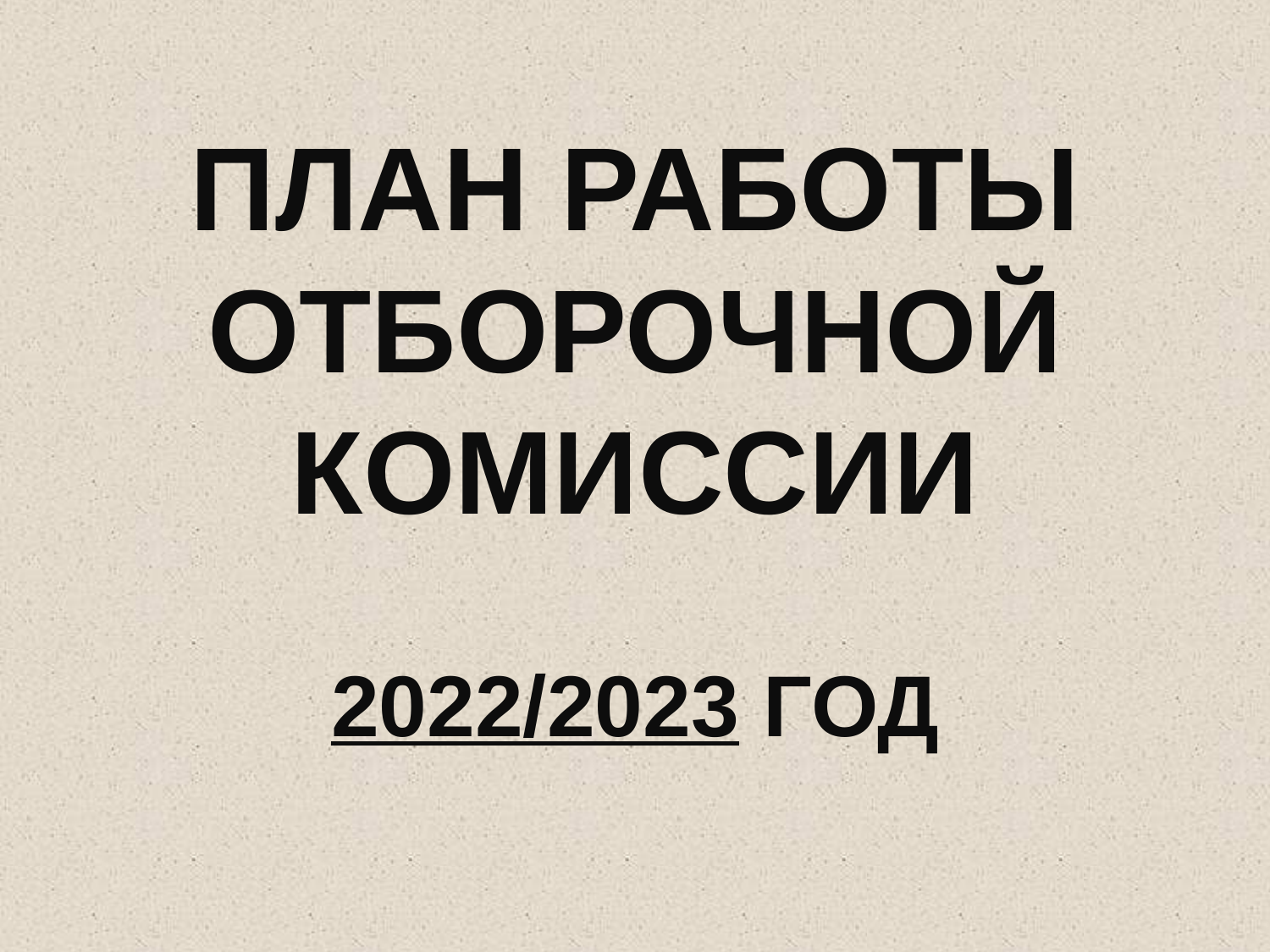

# ПЛАН работы Отборочной комиссии 2022/2023 ГОД